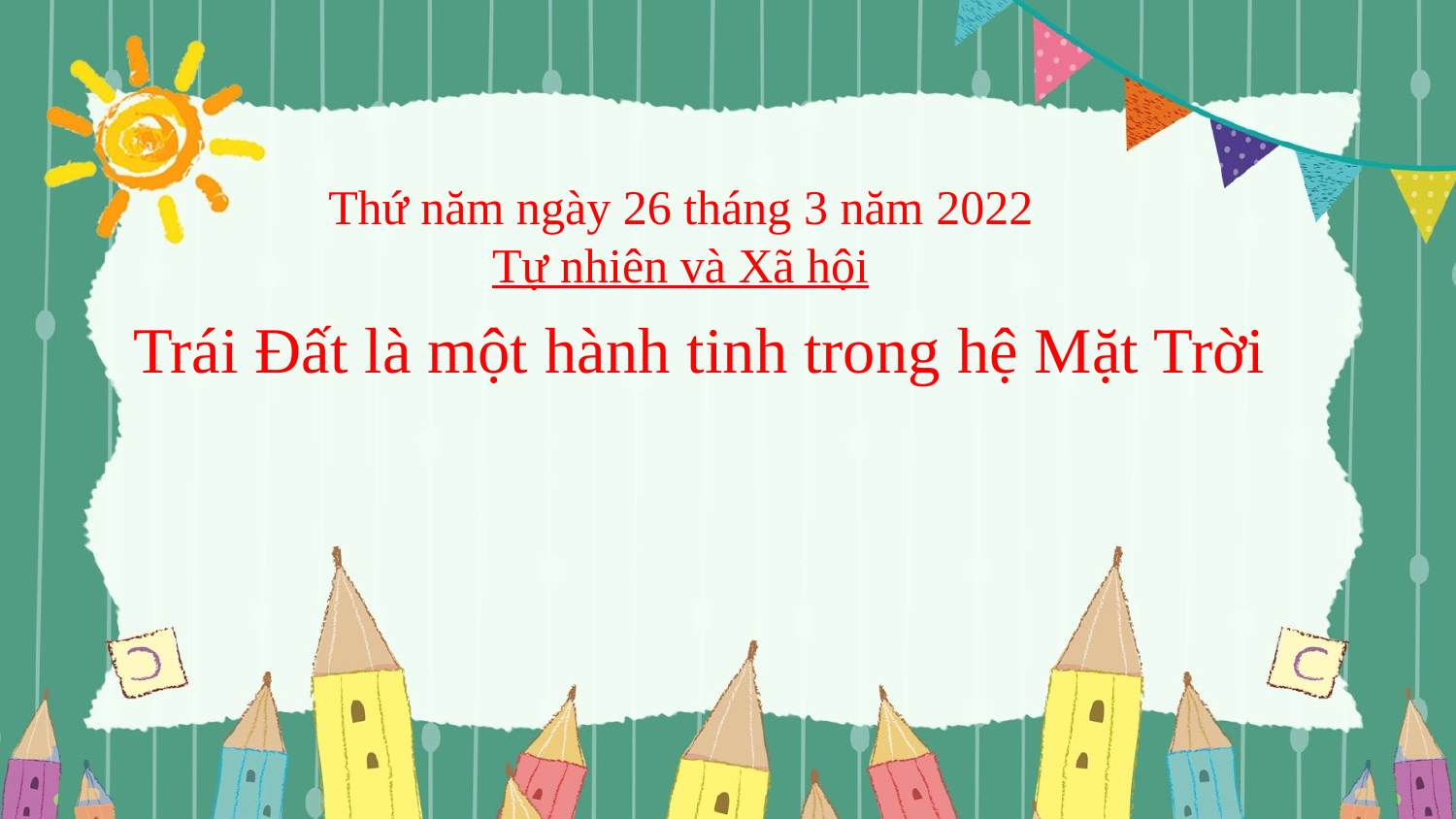

Thứ năm ngày 26 tháng 3 năm 2022
Tự nhiên và Xã hội
Trái Đất là một hành tinh trong hệ Mặt Trời